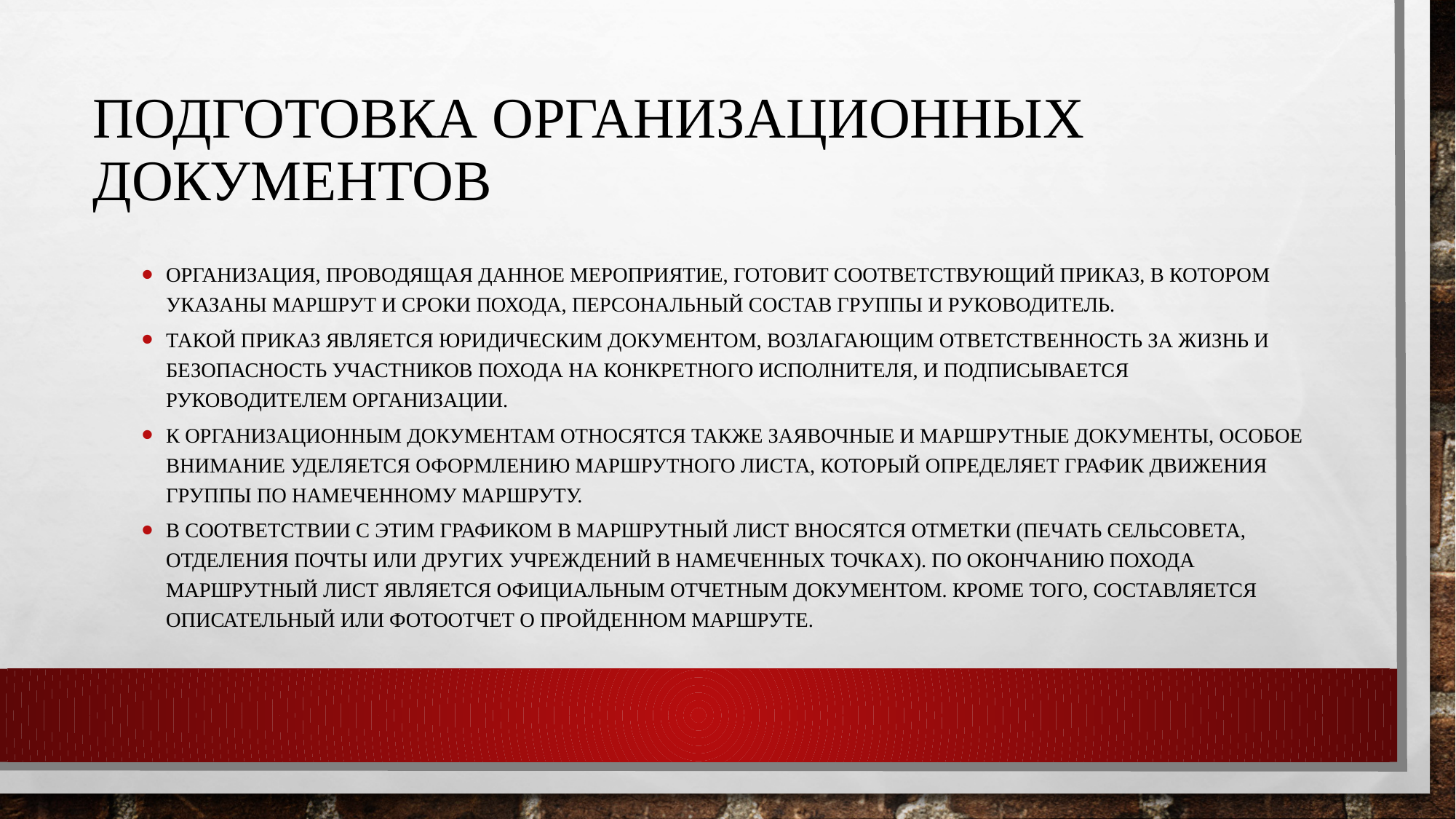

# Подготовка организационных документов
Организация, проводящая данное мероприятие, готовит соответствующий приказ, в котором указаны маршрут и сроки похода, персональный состав группы и руководитель.
Такой приказ является юридическим документом, возлагающим ответственность за жизнь и безопасность участников похода на конкретного исполнителя, и подписывается руководителем организации.
К организационным документам относятся также заявочные и маршрутные документы, особое внимание уделяется оформлению маршрутного листа, который определяет график движения группы по намеченному маршруту.
В соответствии с этим графиком в маршрутный лист вносятся отметки (печать сельсовета, отделения почты или других учреждений в намеченных точках). По окончанию похода маршрутный лист является официальным отчетным документом. Кроме того, составляется описательный или фотоотчет о пройденном маршруте.